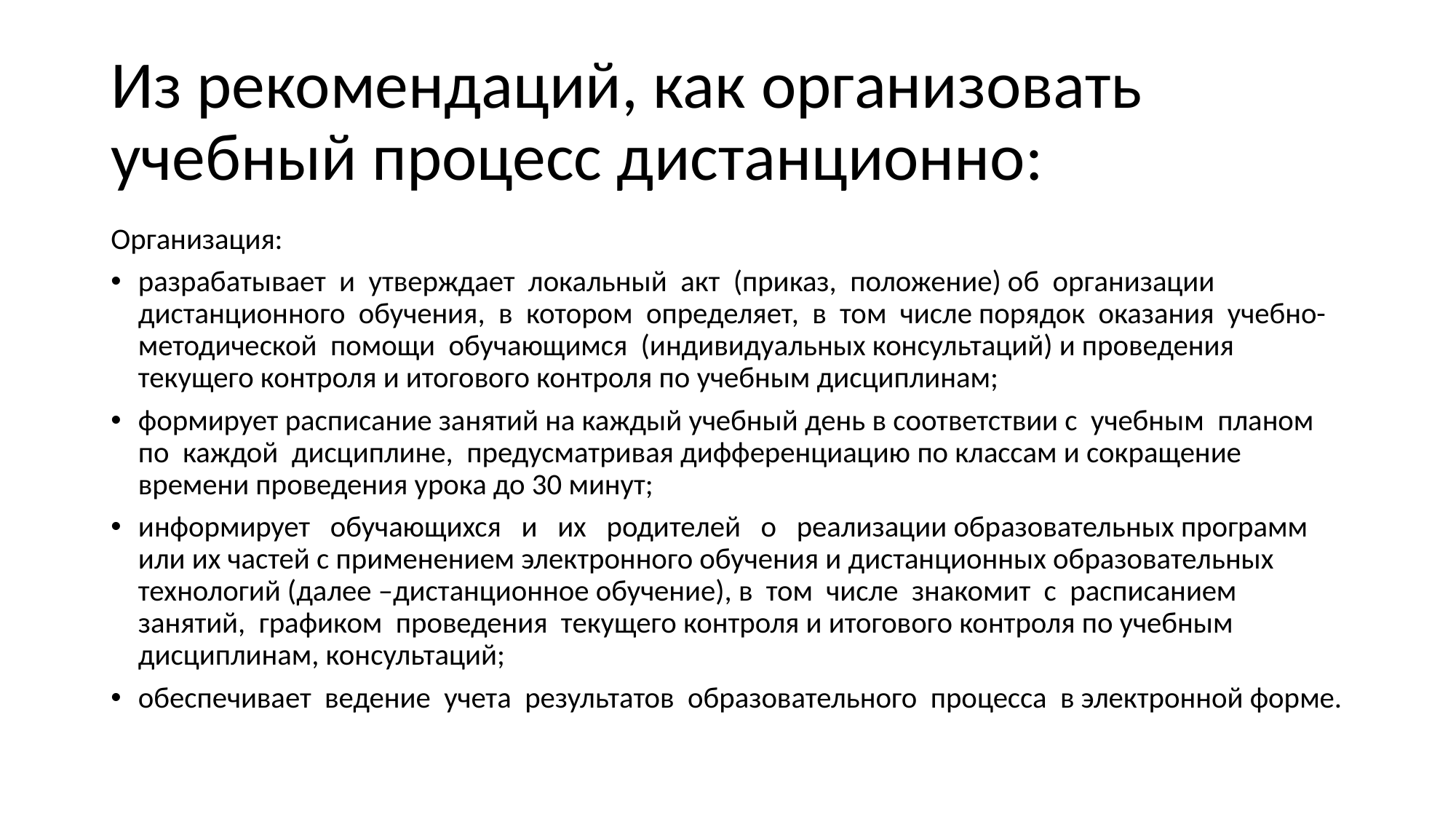

# Из рекомендаций, как организовать учебный процесс дистанционно:
Организация:
разрабатывает  и  утверждает  локальный  акт  (приказ,  положение) об  организации  дистанционного  обучения,  в  котором  определяет,  в  том  числе порядок  оказания  учебно-методической  помощи  обучающимся  (индивидуальных консультаций) и проведения текущего контроля и итогового контроля по учебным дисциплинам;
формирует расписание занятий на каждый учебный день в соответствии с  учебным  планом  по  каждой  дисциплине,  предусматривая дифференциацию по классам и сокращение времени проведения урока до 30 минут;
информирует   обучающихся   и   их   родителей   о   реализации образовательных программ или их частей с применением электронного обучения и дистанционных образовательных технологий (далее –дистанционное обучение), в  том  числе  знакомит  с  расписанием  занятий,  графиком  проведения  текущего контроля и итогового контроля по учебным дисциплинам, консультаций;
обеспечивает  ведение  учета  результатов  образовательного  процесса  в электронной форме.